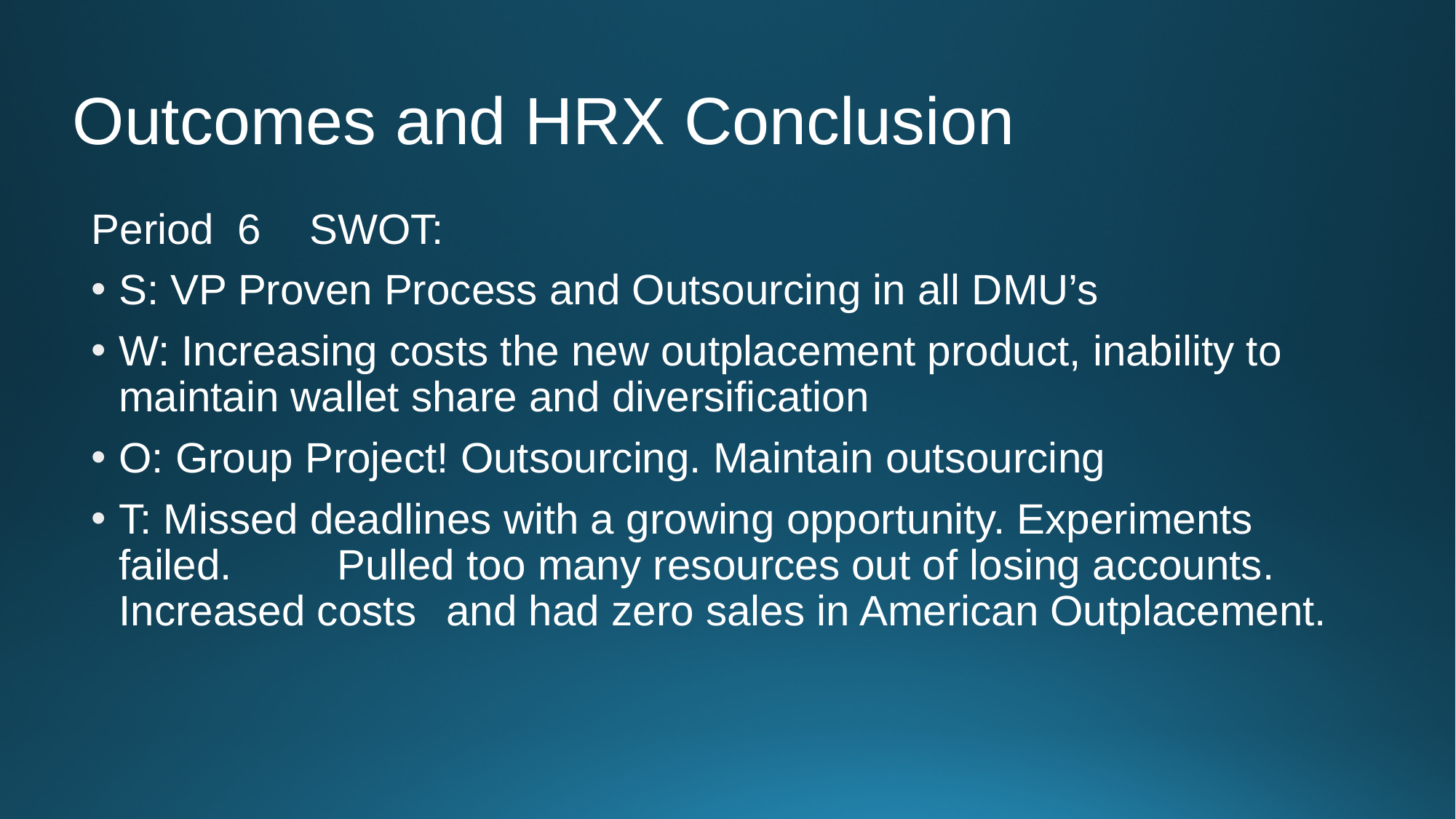

# Outcomes and HRX Conclusion
Period  6 	SWOT:
S: VP Proven Process and Outsourcing in all DMU’s
W: Increasing costs the new outplacement product, inability to 	maintain wallet share and diversification
O: Group Project! Outsourcing. Maintain outsourcing
T: Missed deadlines with a growing opportunity. Experiments failed. 	Pulled too many resources out of losing accounts. Increased costs 	and had zero sales in American Outplacement.